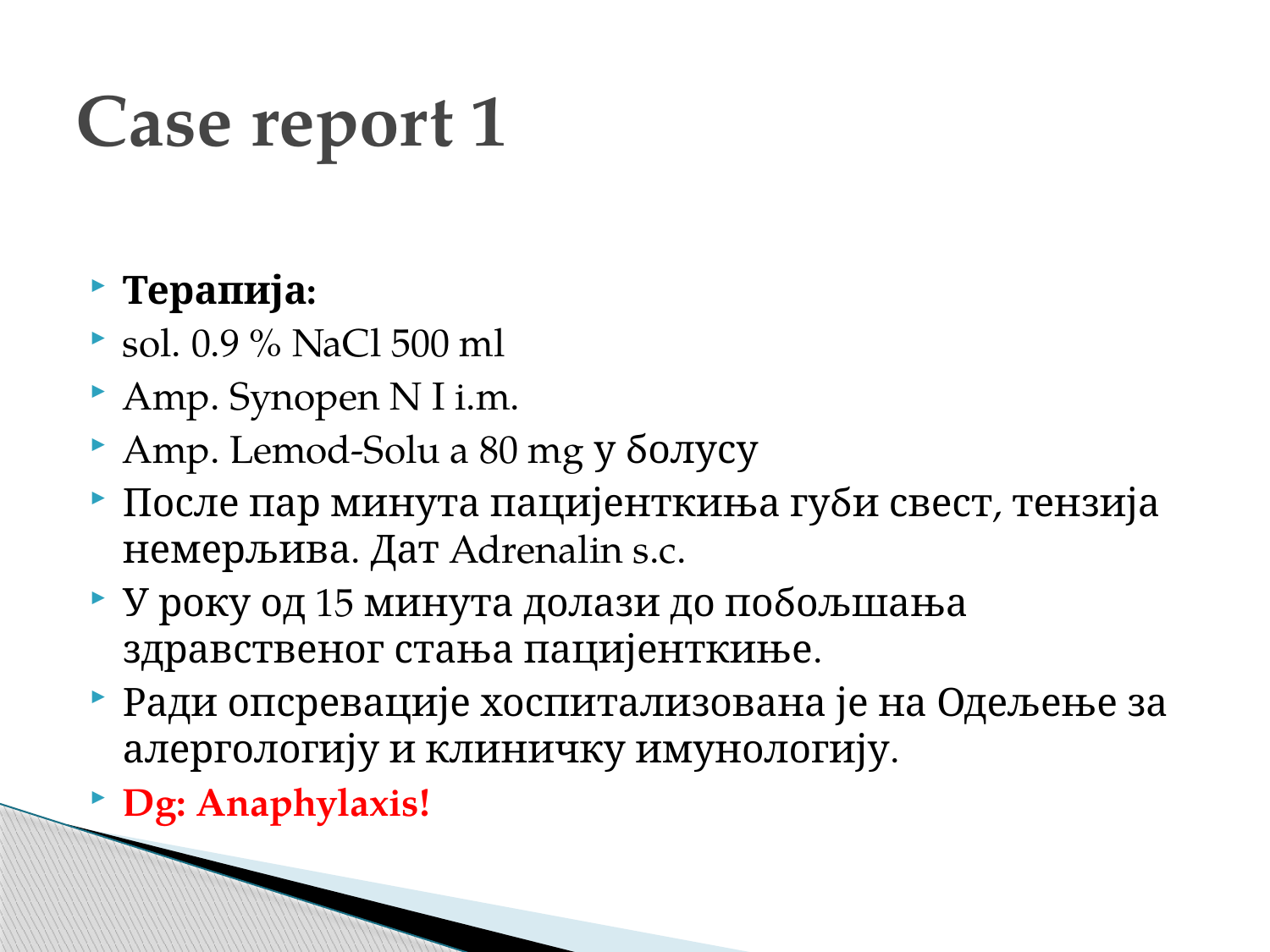

# Case report 1

Терапија:
sol. 0.9 % NaCl 500 ml
Amp. Synopen N I i.m.
Amp. Lemod-Solu a 80 mg у болусу
После пар минута пацијенткиња губи свест, тензија немерљива. Дат Adrenalin s.c.
У року од 15 минута долази до побољшања здравственог стања пацијенткиње.
Ради опсревације хоспитализована је на Одељење за алергологију и клиничку имунологију.
Dg: Anaphylaxis!